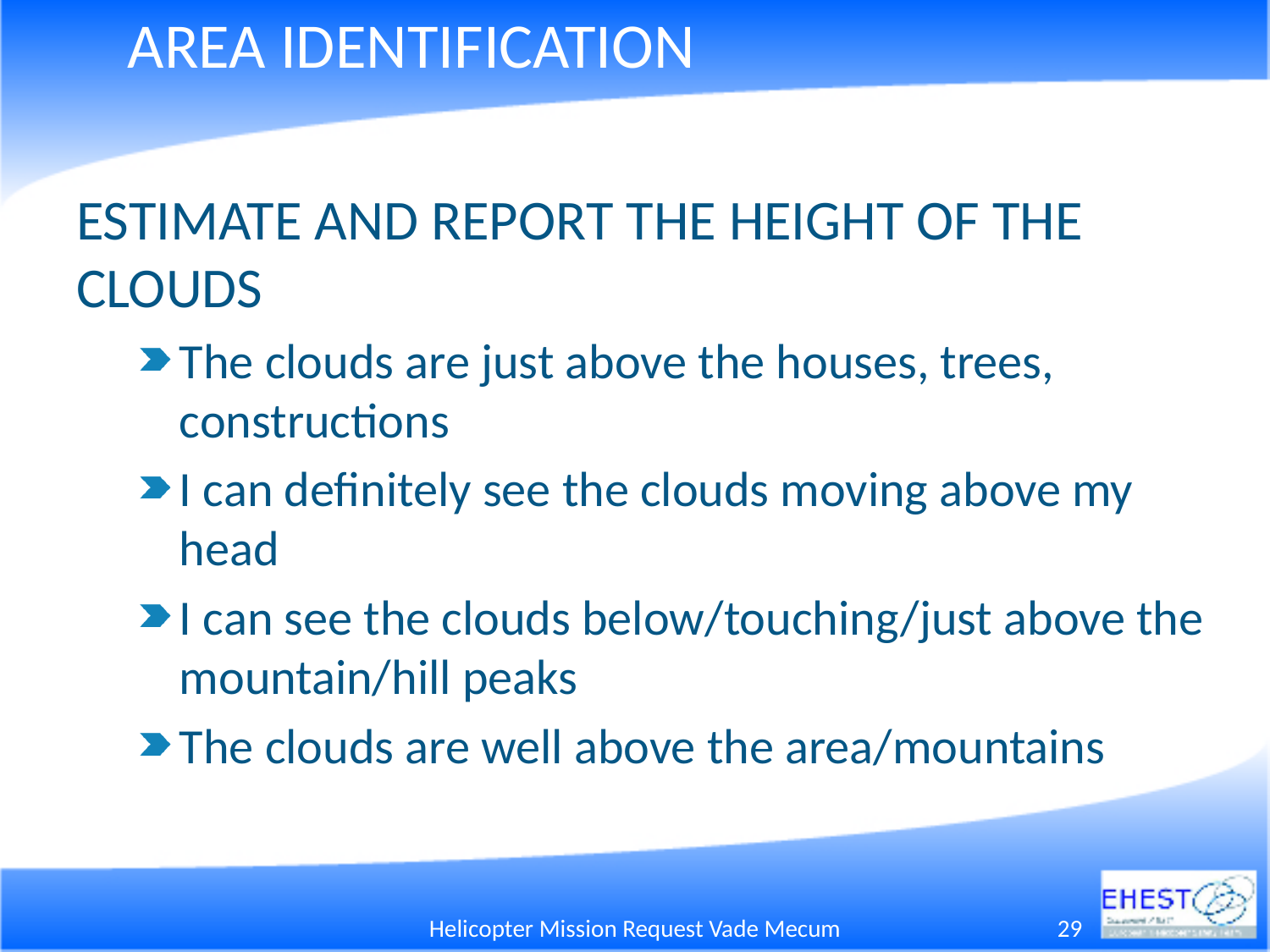

# AREA IDENTIFICATION
ESTIMATE AND REPORT THE HEIGHT OF THE CLOUDS
The clouds are just above the houses, trees, constructions
I can definitely see the clouds moving above my head
I can see the clouds below/touching/just above the mountain/hill peaks
The clouds are well above the area/mountains

Helicopter Mission Request Vade Mecum
29